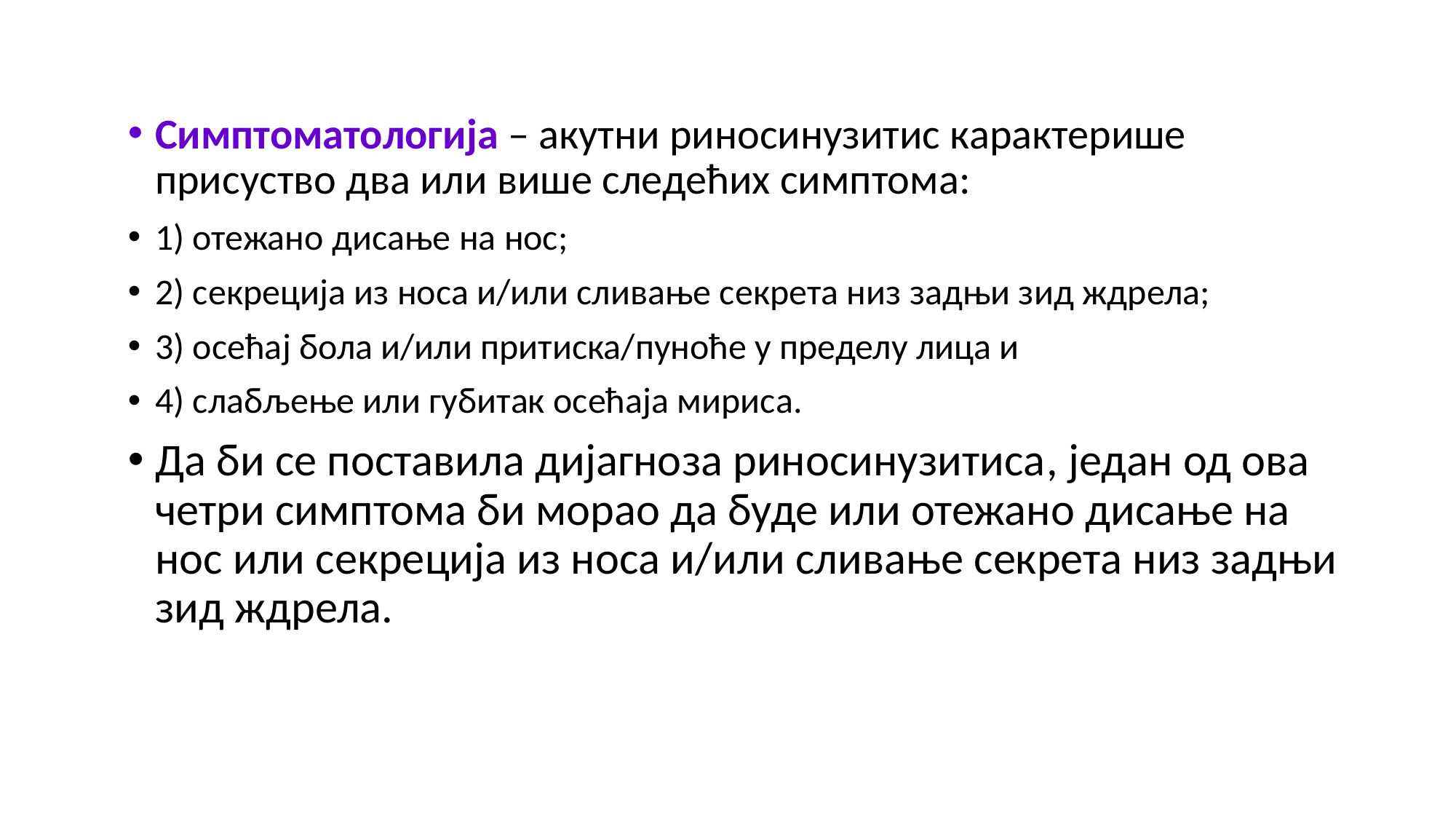

Симптоматологија – акутни риносинузитис карактерише присуство два или више следећих симптома:
1) отежано дисање на нос;
2) секреција из носа и/или сливање секрета низ задњи зид ждрела;
3) осећај бола и/или притиска/пуноће у пределу лица и
4) слабљење или губитак осећаја мириса.
Да би се поставила дијагноза риносинузитиса, један од ова четри симптома би морао да буде или отежано дисање на нос или секреција из носа и/или сливање секрета низ задњи зид ждрела.